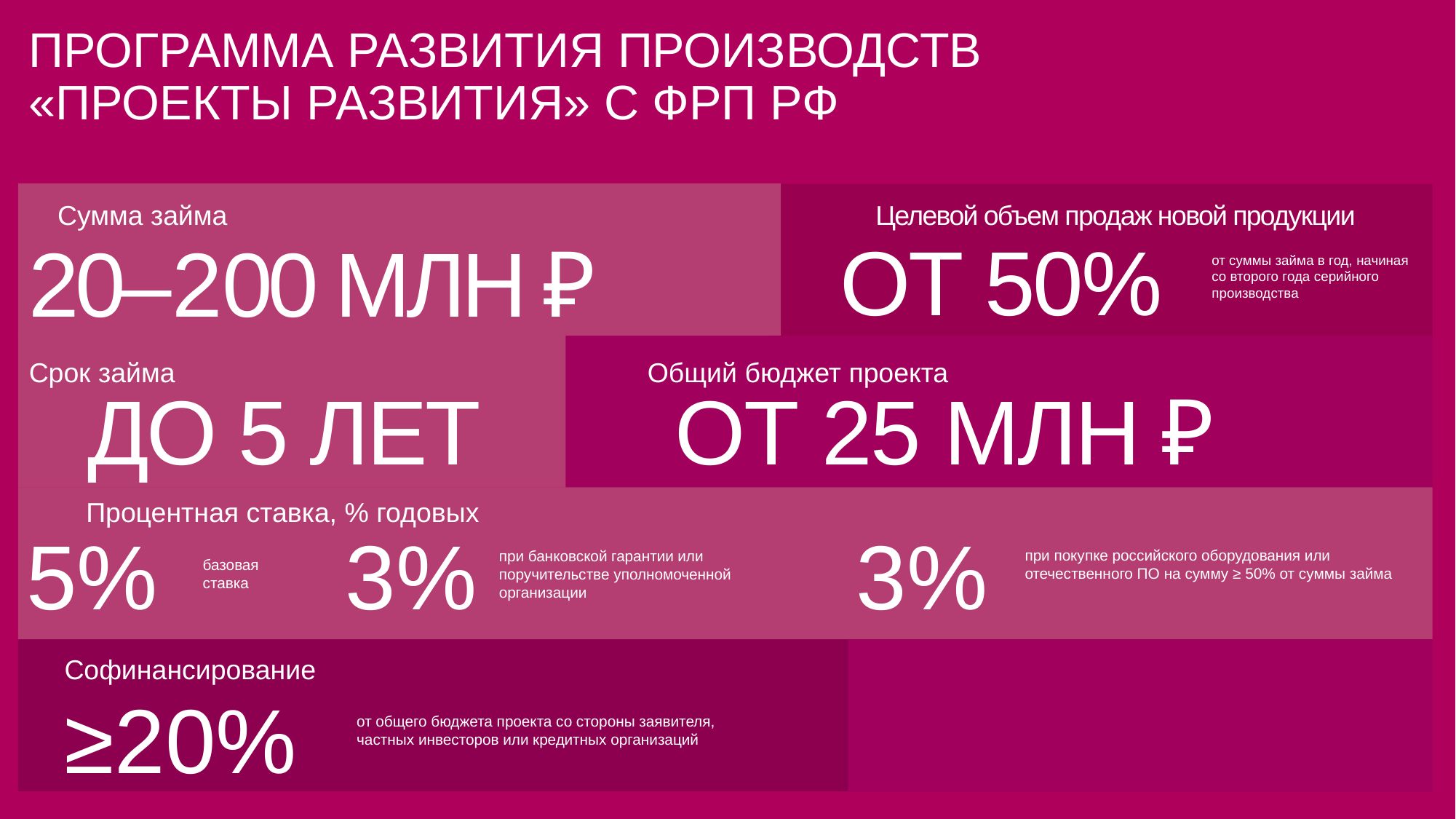

# ПРОГРАММА РАЗВИТИЯ ПРОИЗВОДСТВ «ПРОЕКТЫ РАЗВИТИЯ» С ФРП РФ

Сумма займа
Целевой объем продаж новой продукции
ОТ 50%
20–200 МЛН ₽
от суммы займа в год, начиная со второго года серийного производства

Срок займа
Общий бюджет проекта
ДО 5 ЛЕТ
ОТ 25 МЛН ₽

Процентная ставка, % годовых
5%
3%
 3%
при покупке российского оборудования или отечественного ПО на сумму ≥ 50% от суммы займа
при банковской гарантии или поручительстве уполномоченной организации
базовая ставка

Софинансирование
≥20%
от общего бюджета проекта со стороны заявителя, частных инвесторов или кредитных организаций